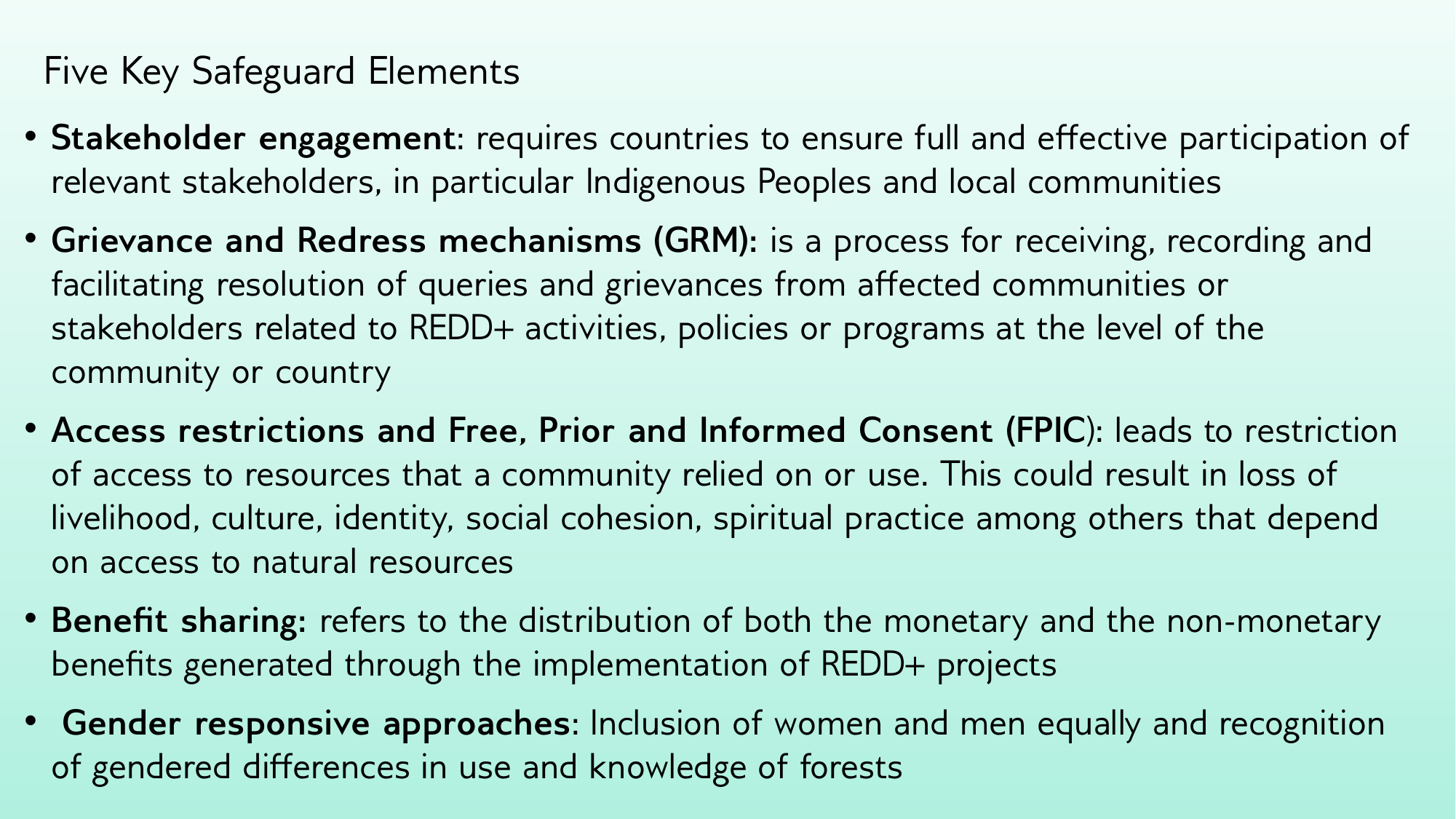

# Five Key Safeguard Elements
Stakeholder engagement: requires countries to ensure full and effective participation of relevant stakeholders, in particular Indigenous Peoples and local communities
Grievance and Redress mechanisms (GRM): is a process for receiving, recording and facilitating resolution of queries and grievances from affected communities or stakeholders related to REDD+ activities, policies or programs at the level of the community or country
Access restrictions and Free, Prior and Informed Consent (FPIC): leads to restriction of access to resources that a community relied on or use. This could result in loss of livelihood, culture, identity, social cohesion, spiritual practice among others that depend on access to natural resources
Benefit sharing: refers to the distribution of both the monetary and the non-monetary benefits generated through the implementation of REDD+ projects
 Gender responsive approaches: Inclusion of women and men equally and recognition of gendered differences in use and knowledge of forests